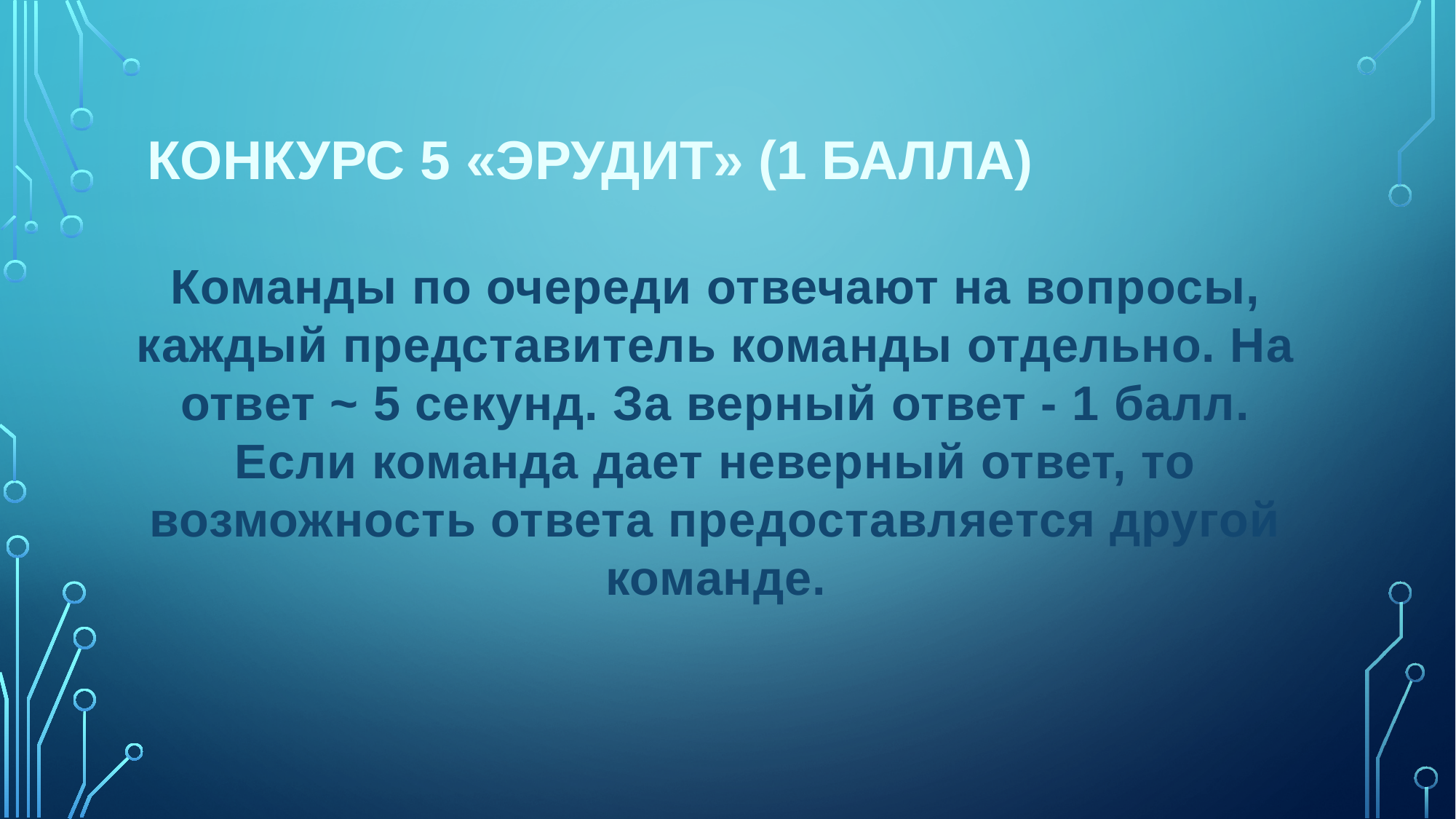

# Конкурс 5 «ЭРУДИТ» (1 балла)
Команды по очереди отвечают на вопросы, каждый представитель команды отдельно. На ответ ~ 5 секунд. За верный ответ - 1 балл. Если команда дает неверный ответ, то возможность ответа предоставляется другой команде.